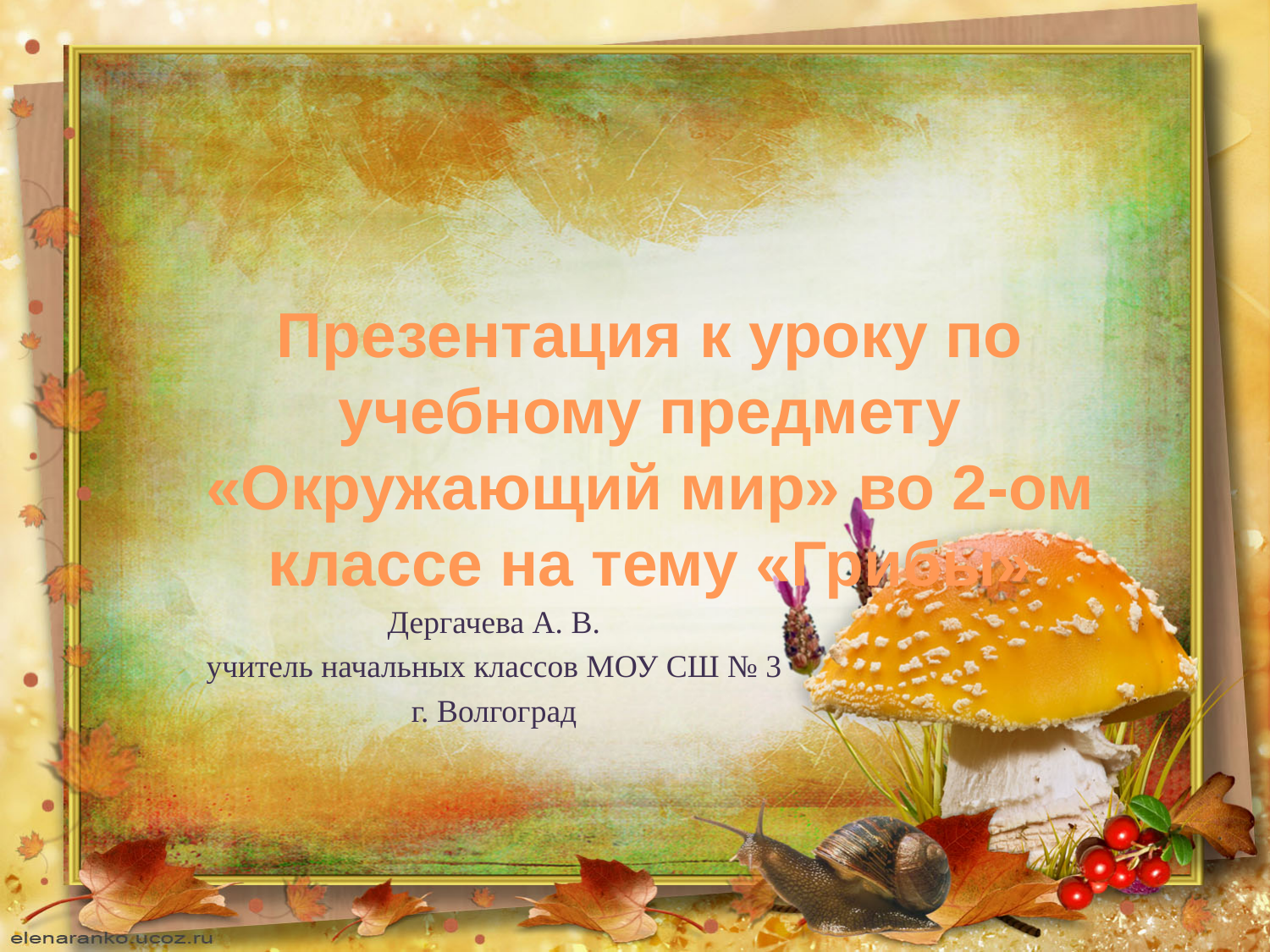

Презентация к уроку по учебному предмету «Окружающий мир» во 2-ом классе на тему «Грибы»
Дергачева А. В.
учитель начальных классов МОУ СШ № 3
г. Волгоград